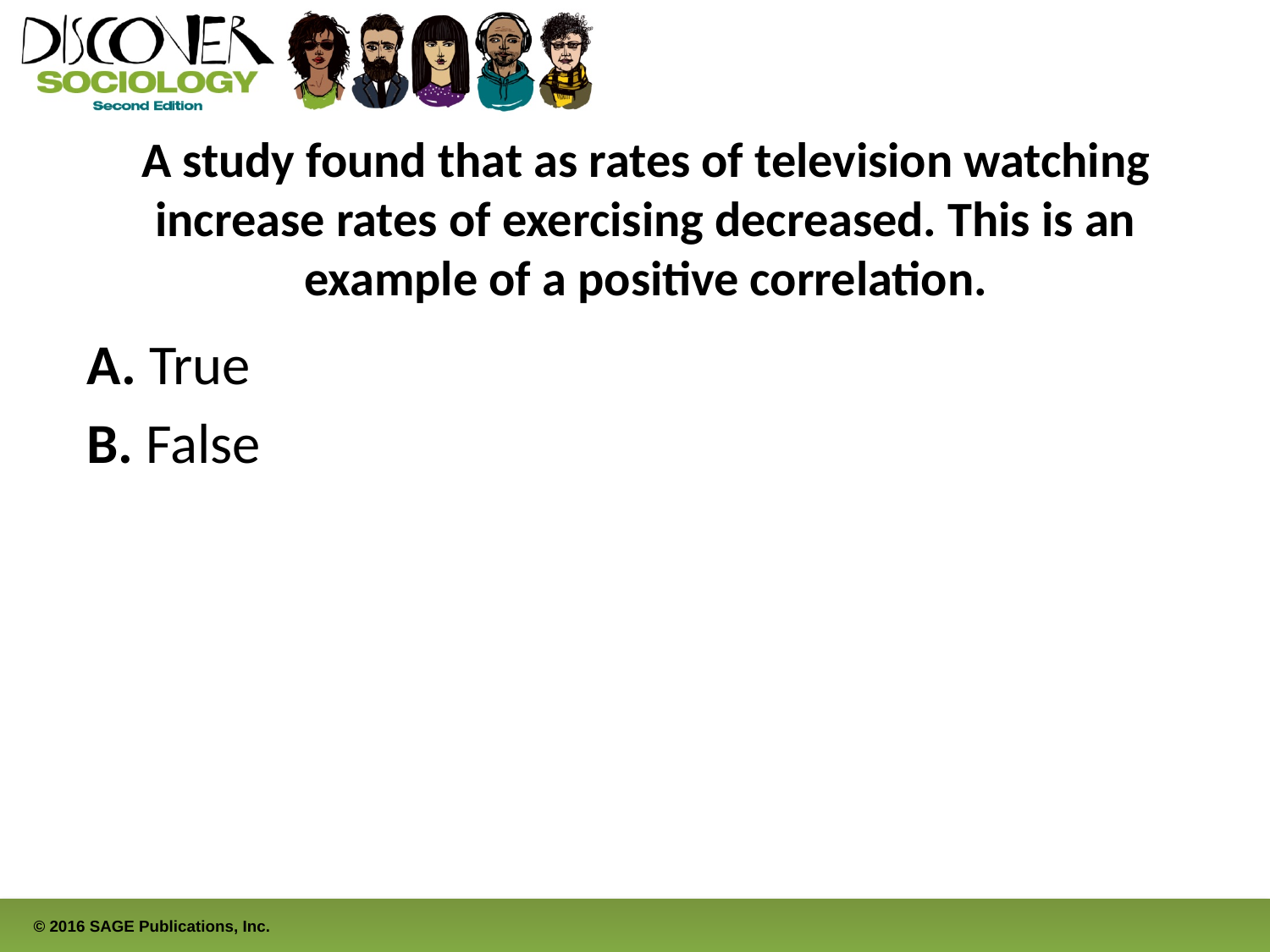

# A study found that as rates of television watching increase rates of exercising decreased. This is an example of a positive correlation.
A. True
B. False